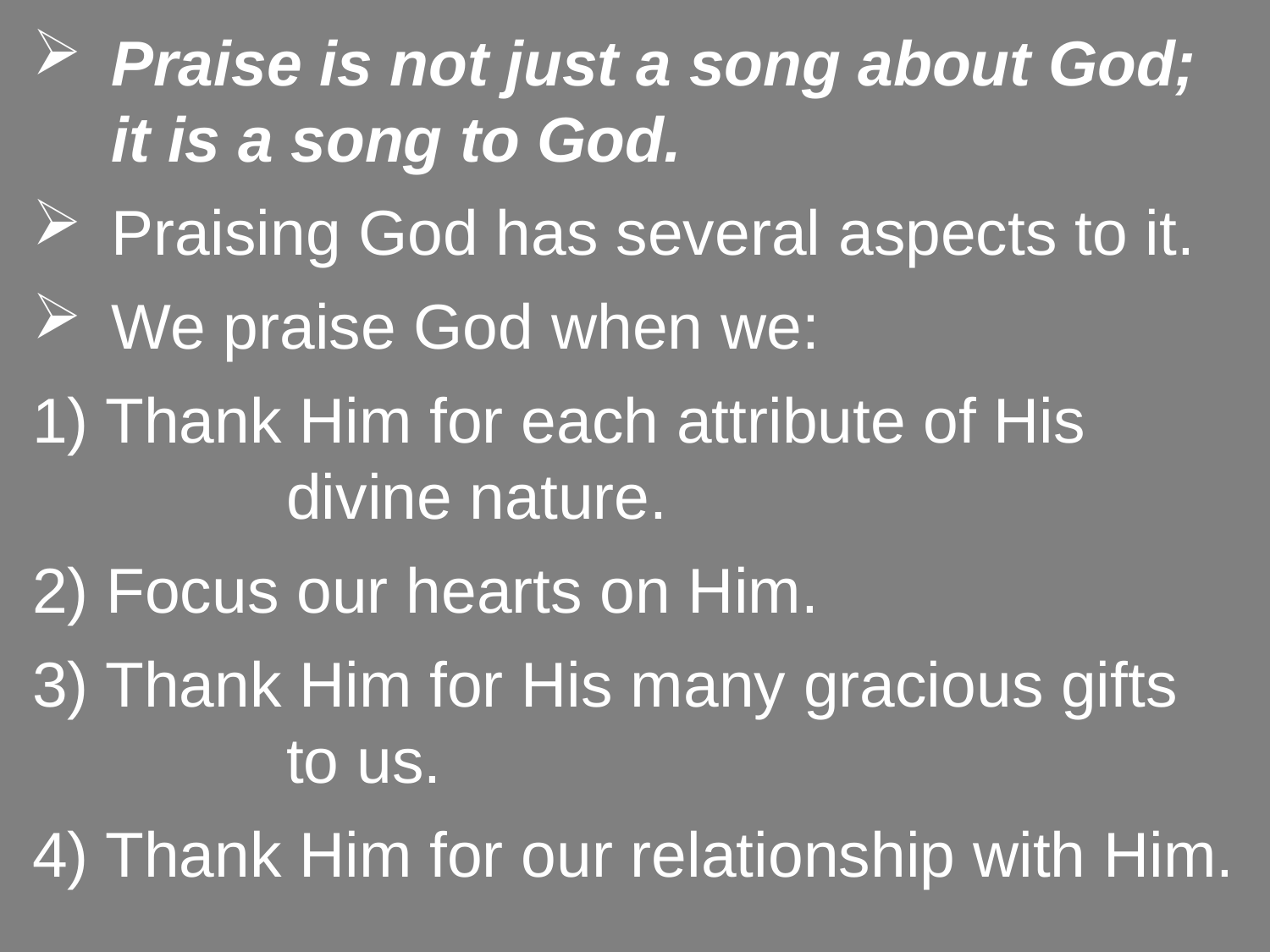

Praise is not just a song about God; it is a song to God.
Praising God has several aspects to it.
We praise God when we:
1) Thank Him for each attribute of His 			divine nature.
2) Focus our hearts on Him.
3) Thank Him for His many gracious gifts 		to us.
4) Thank Him for our relationship with Him.